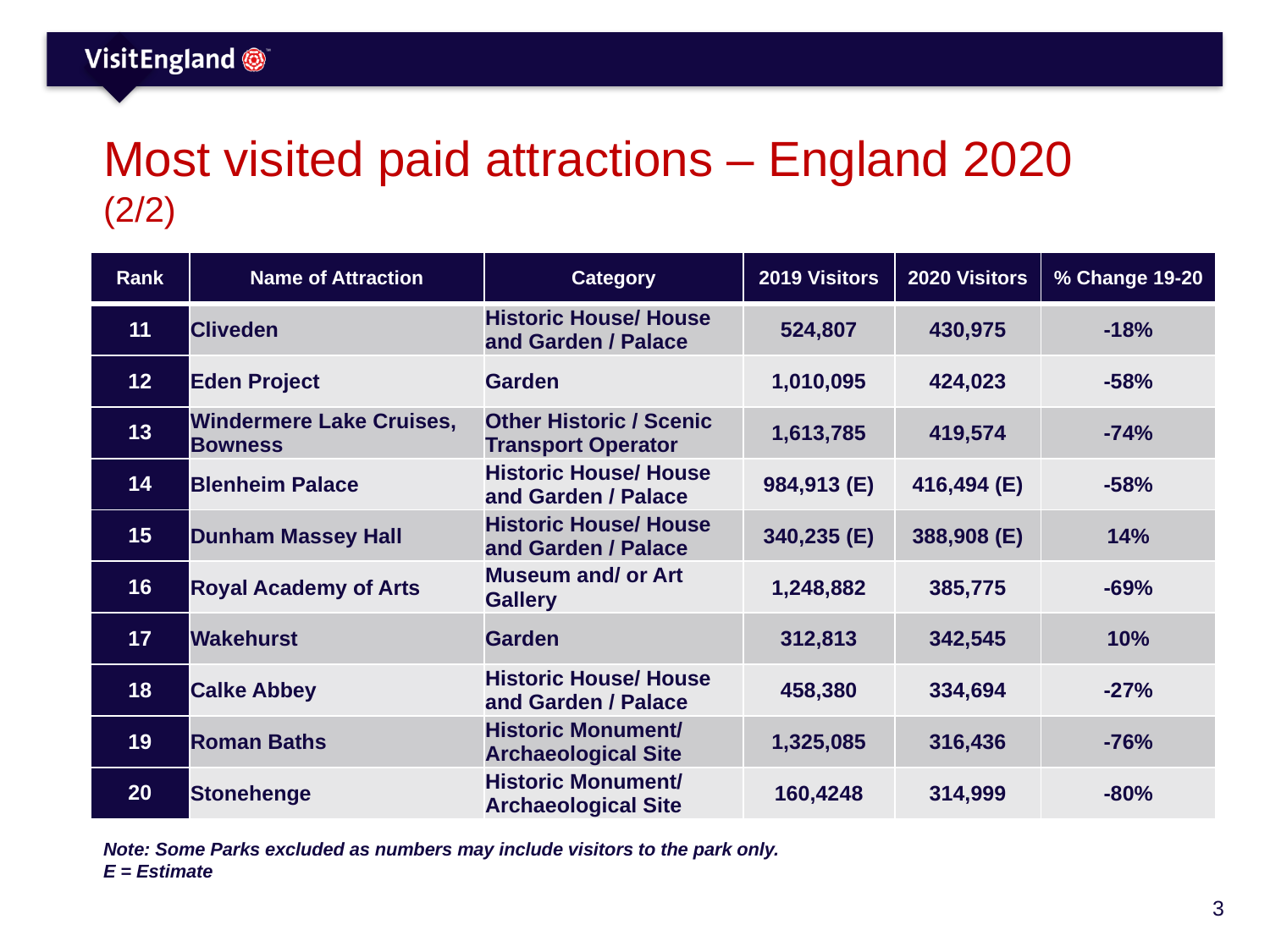

# Most visited paid attractions – England 2020 (2/2)
| Rank | Name of Attraction | Category | 2019 Visitors | 2020 Visitors | % Change 19-20 |
| --- | --- | --- | --- | --- | --- |
| 11 | Cliveden | Historic House/ House and Garden / Palace | 524,807 | 430,975 | -18% |
| 12 | Eden Project | Garden | 1,010,095 | 424,023 | -58% |
| 13 | Windermere Lake Cruises, Bowness | Other Historic / Scenic Transport Operator | 1,613,785 | 419,574 | -74% |
| 14 | Blenheim Palace | Historic House/ House and Garden / Palace | 984,913 (E) | 416,494 (E) | -58% |
| 15 | Dunham Massey Hall | Historic House/ House and Garden / Palace | 340,235 (E) | 388,908 (E) | 14% |
| 16 | Royal Academy of Arts | Museum and/ or Art Gallery | 1,248,882 | 385,775 | -69% |
| 17 | Wakehurst | Garden | 312,813 | 342,545 | 10% |
| 18 | Calke Abbey | Historic House/ House and Garden / Palace | 458,380 | 334,694 | -27% |
| 19 | Roman Baths | Historic Monument/ Archaeological Site | 1,325,085 | 316,436 | -76% |
| 20 | Stonehenge | Historic Monument/ Archaeological Site | 160,4248 | 314,999 | -80% |
Note: Some Parks excluded as numbers may include visitors to the park only.
E = Estimate